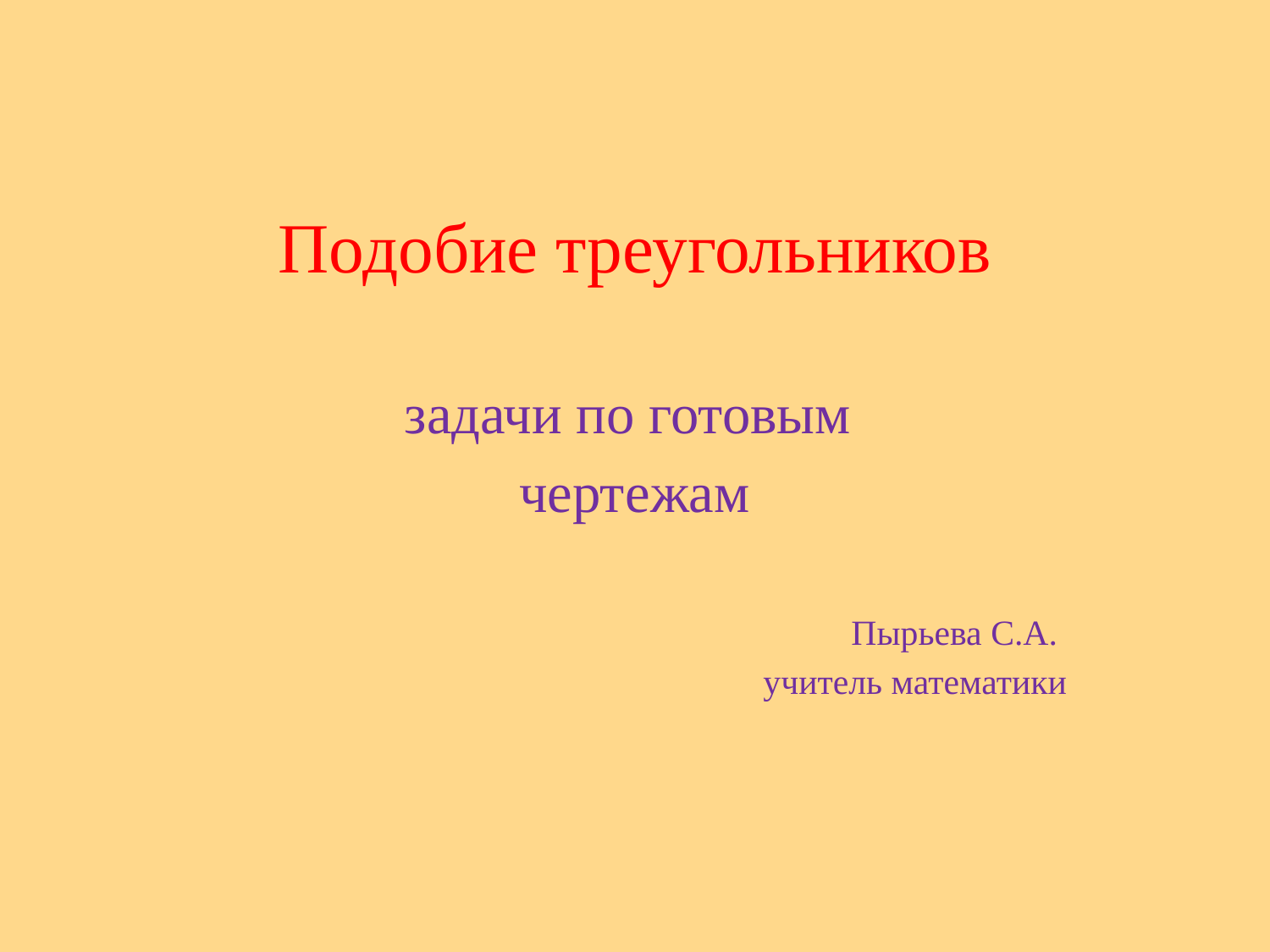

#
Подобие треугольников

задачи по готовым
чертежам

Пырьева С.А.
учитель математики